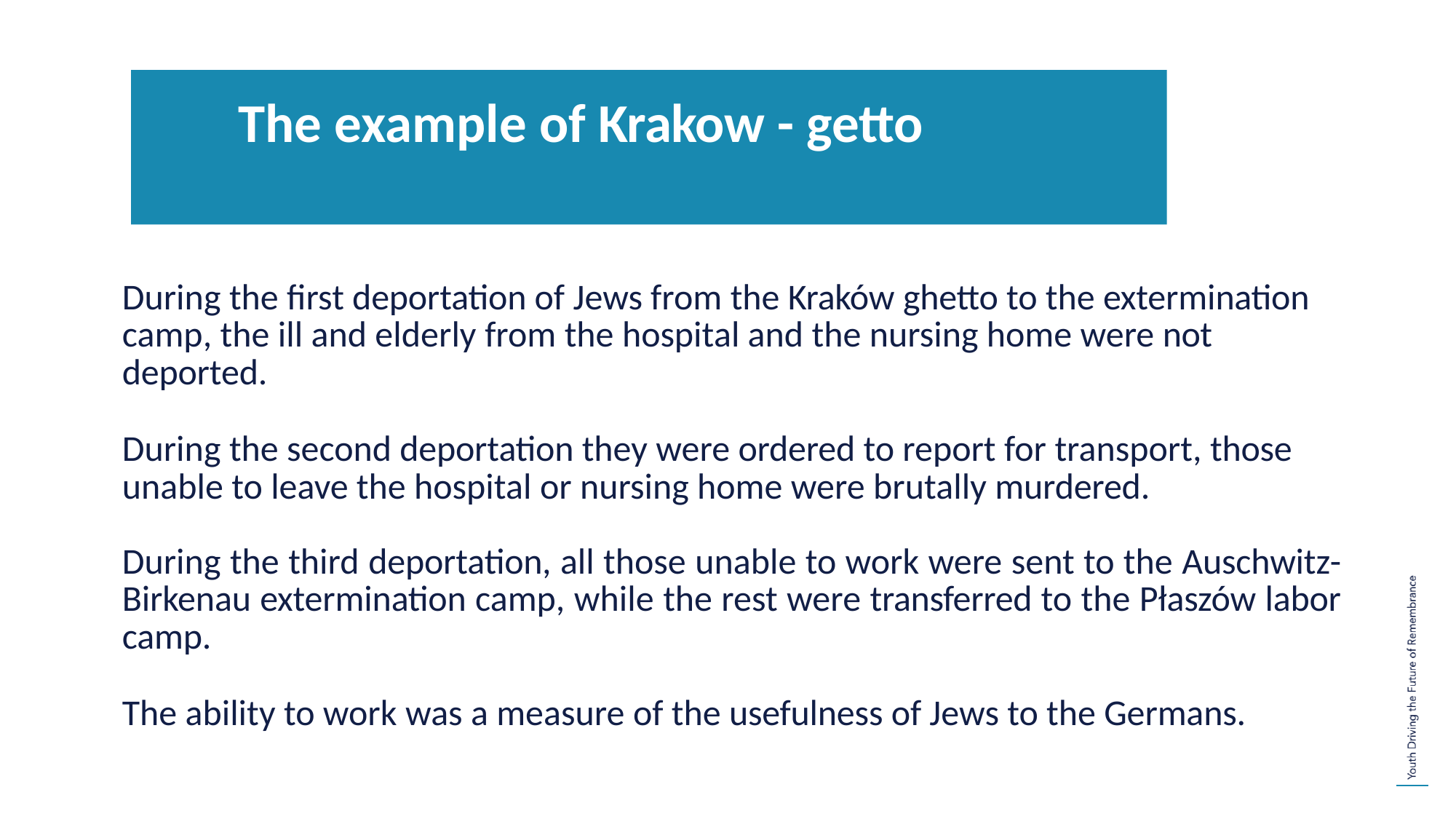

# The example of Krakow - getto
During the first deportation of Jews from the Kraków ghetto to the extermination camp, the ill and elderly from the hospital and the nursing home were not deported.
During the second deportation they were ordered to report for transport, those unable to leave the hospital or nursing home were brutally murdered.
During the third deportation, all those unable to work were sent to the Auschwitz-Birkenau extermination camp, while the rest were transferred to the Płaszów labor camp.
The ability to work was a measure of the usefulness of Jews to the Germans.